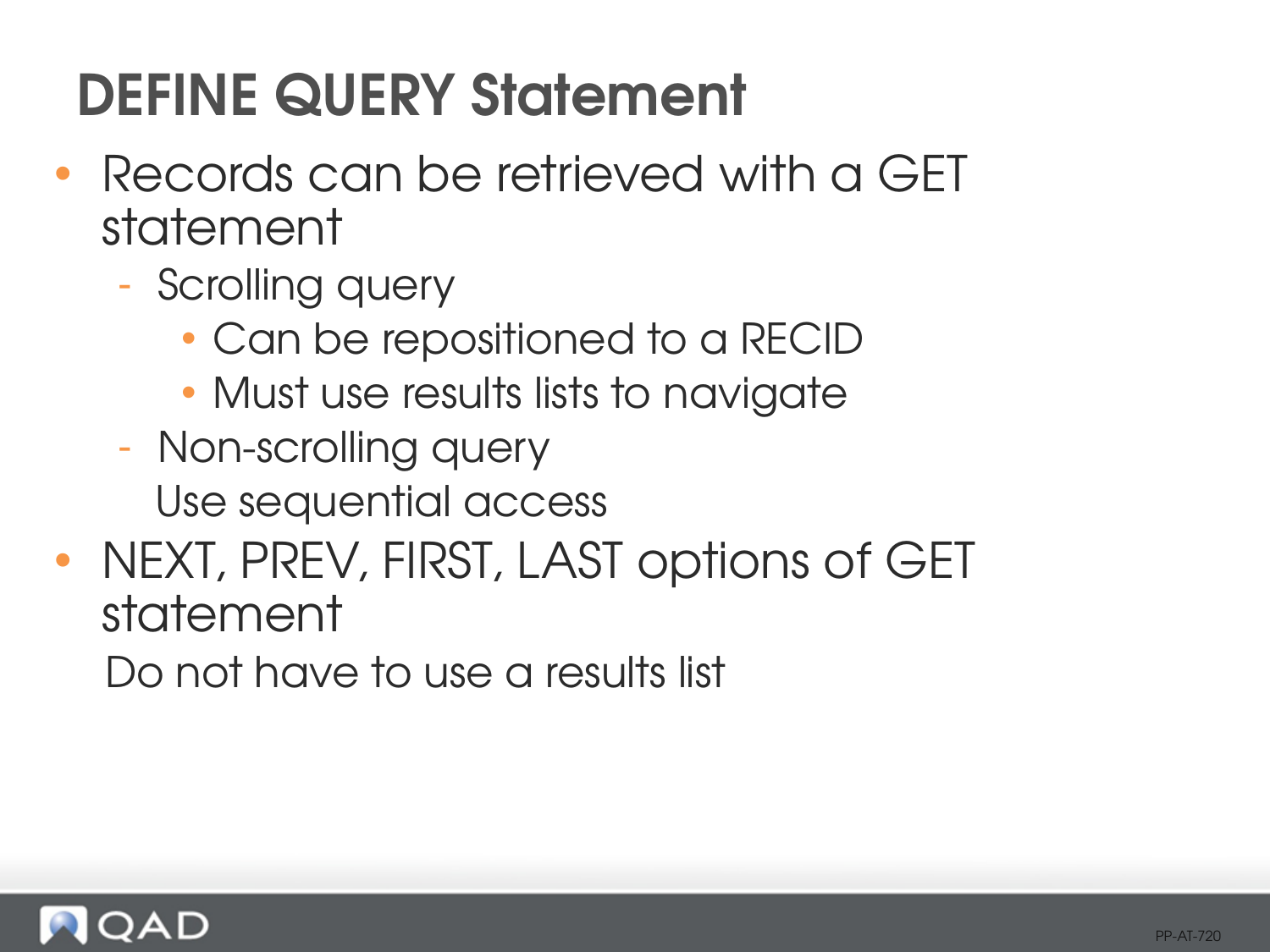

# DEFINE QUERY Statement
Records can be retrieved with a GET statement
Scrolling query
Can be repositioned to a RECID
Must use results lists to navigate
Non-scrolling query
Use sequential access
NEXT, PREV, FIRST, LAST options of GET statement
Do not have to use a results list
PP-AT-720